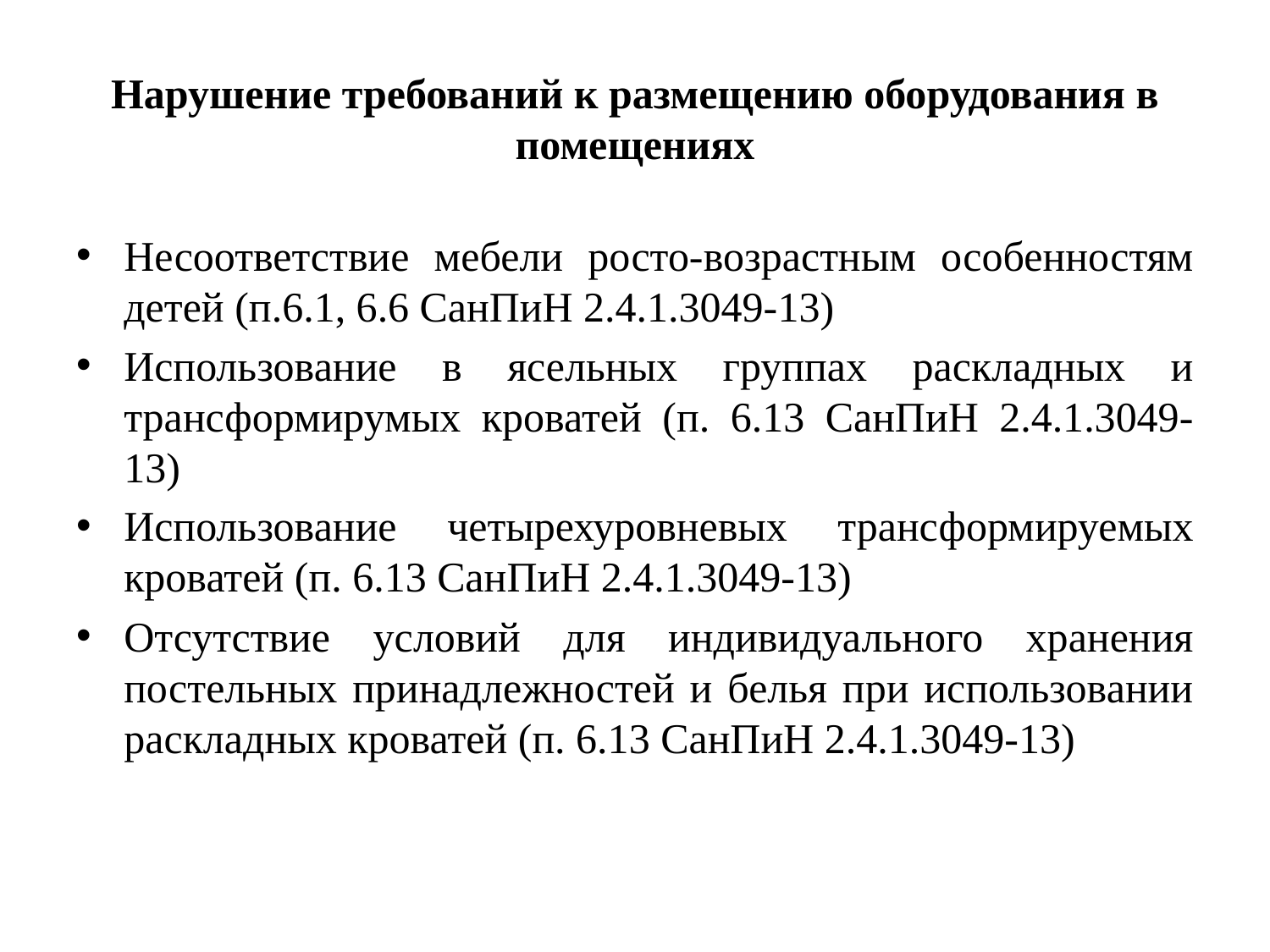

# Нарушение требований к размещению оборудования в помещениях
Несоответствие мебели росто-возрастным особенностям детей (п.6.1, 6.6 СанПиН 2.4.1.3049-13)
Использование в ясельных группах раскладных и трансформирумых кроватей (п. 6.13 СанПиН 2.4.1.3049-13)
Использование четырехуровневых трансформируемых кроватей (п. 6.13 СанПиН 2.4.1.3049-13)
Отсутствие условий для индивидуального хранения постельных принадлежностей и белья при использовании раскладных кроватей (п. 6.13 СанПиН 2.4.1.3049-13)